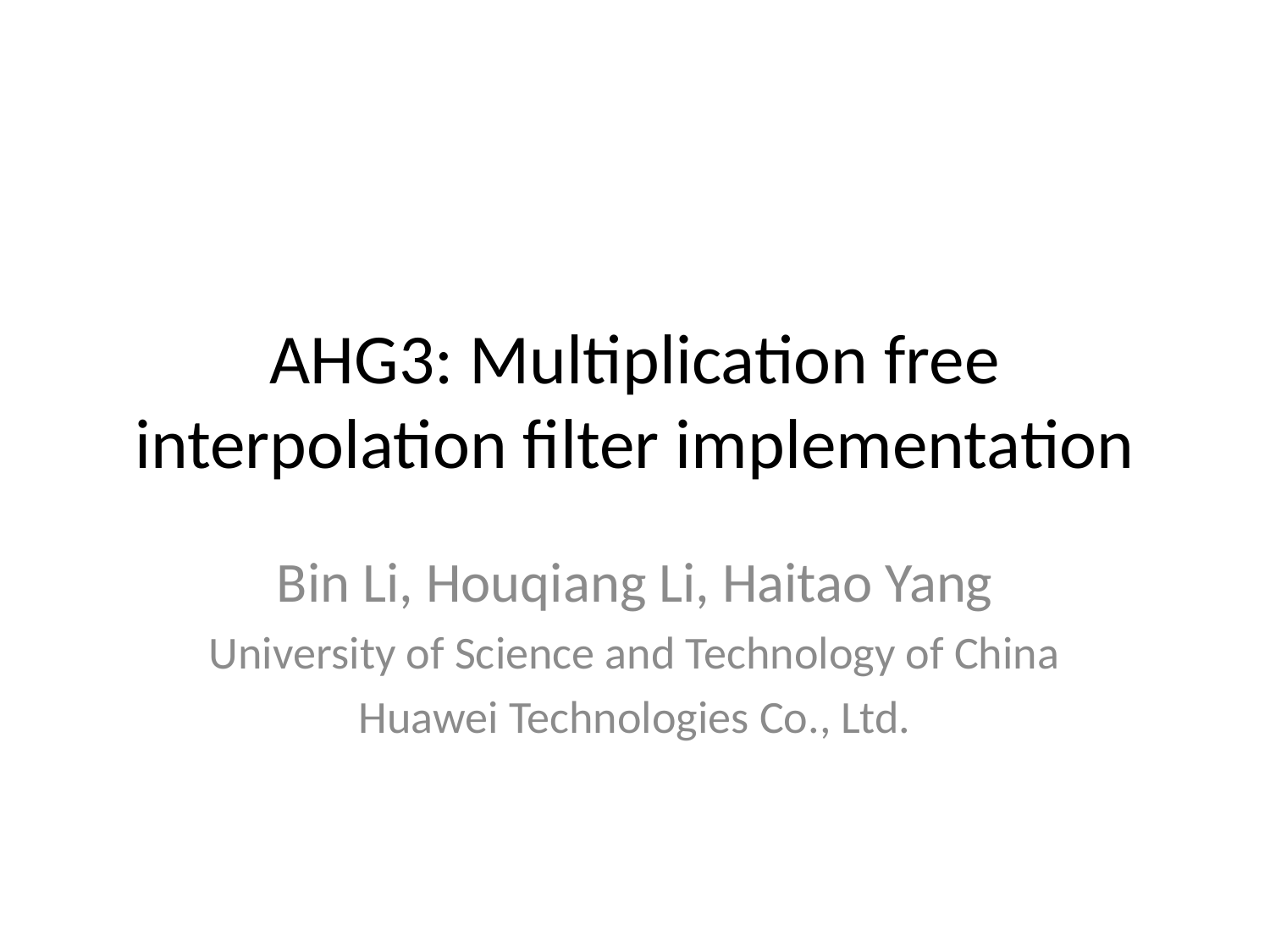

# AHG3: Multiplication free interpolation filter implementation
Bin Li, Houqiang Li, Haitao Yang
University of Science and Technology of China
Huawei Technologies Co., Ltd.